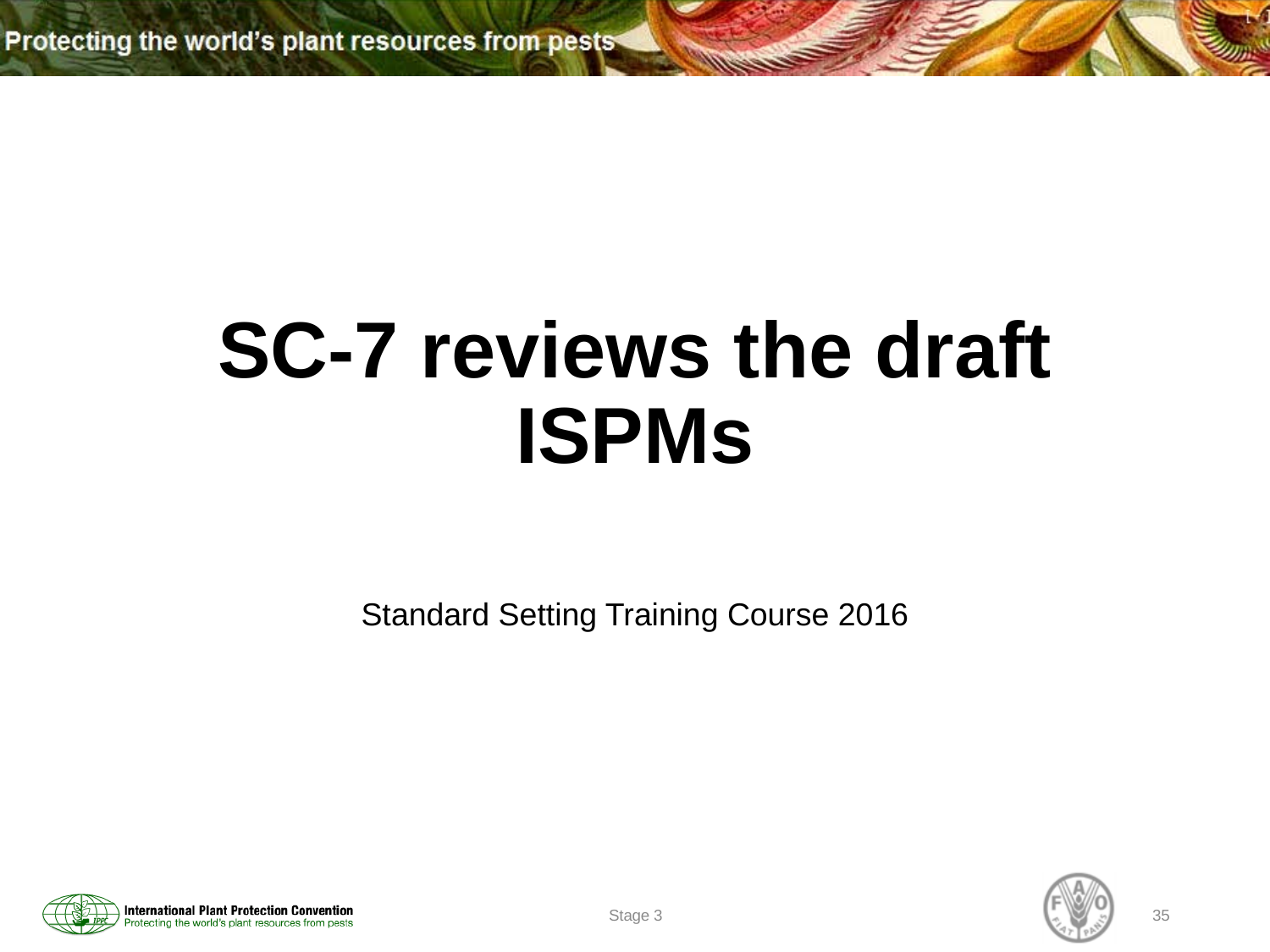

# SC-7 reviews the draft ISPMs
Standard Setting Training Course 2016
Stage 3
35